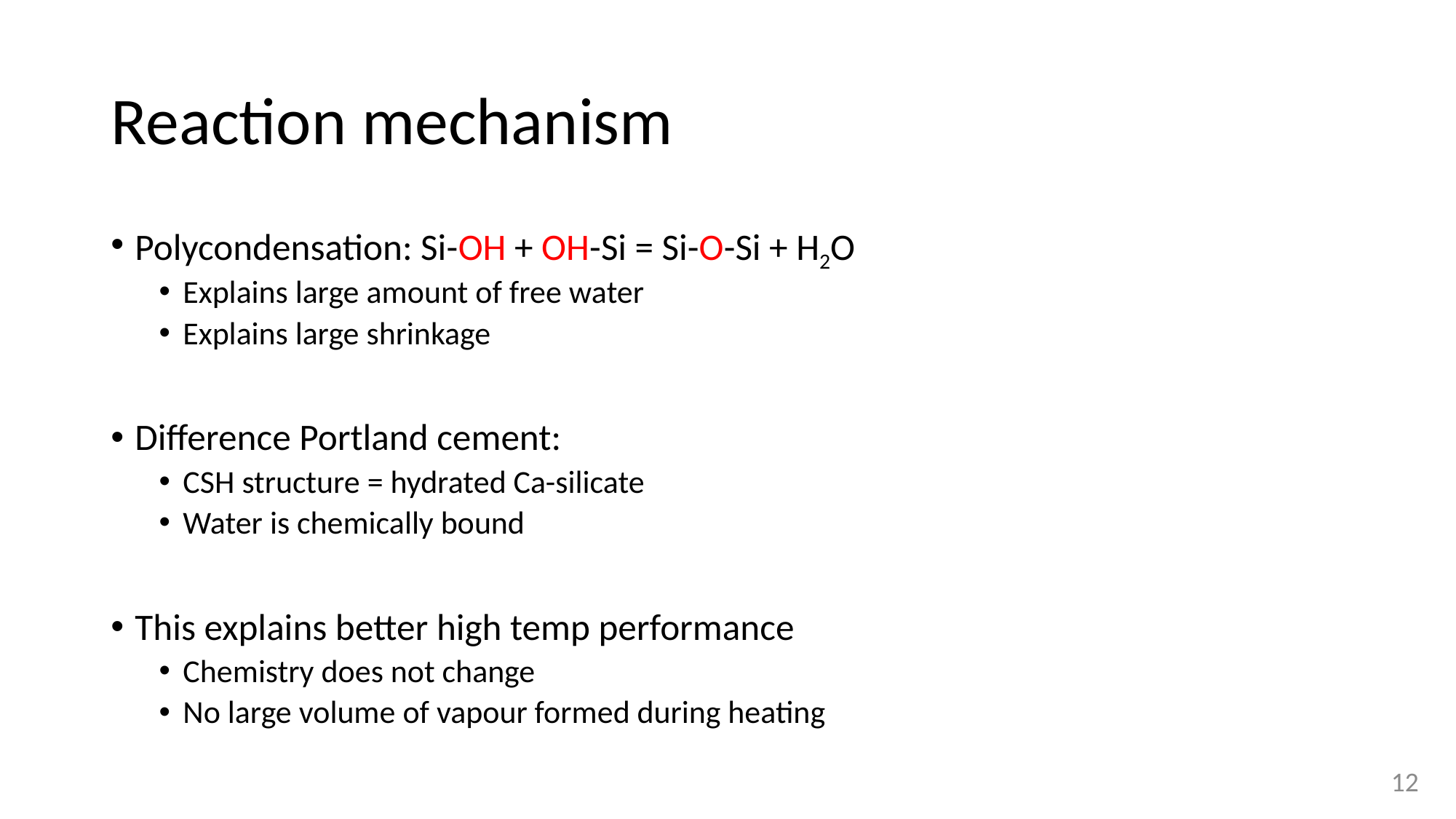

# Reaction mechanism
Polycondensation: Si-OH + OH-Si = Si-O-Si + H2O
Explains large amount of free water
Explains large shrinkage

Difference Portland cement:
CSH structure = hydrated Ca-silicate
Water is chemically bound

This explains better high temp performance
Chemistry does not change
No large volume of vapour formed during heating

12